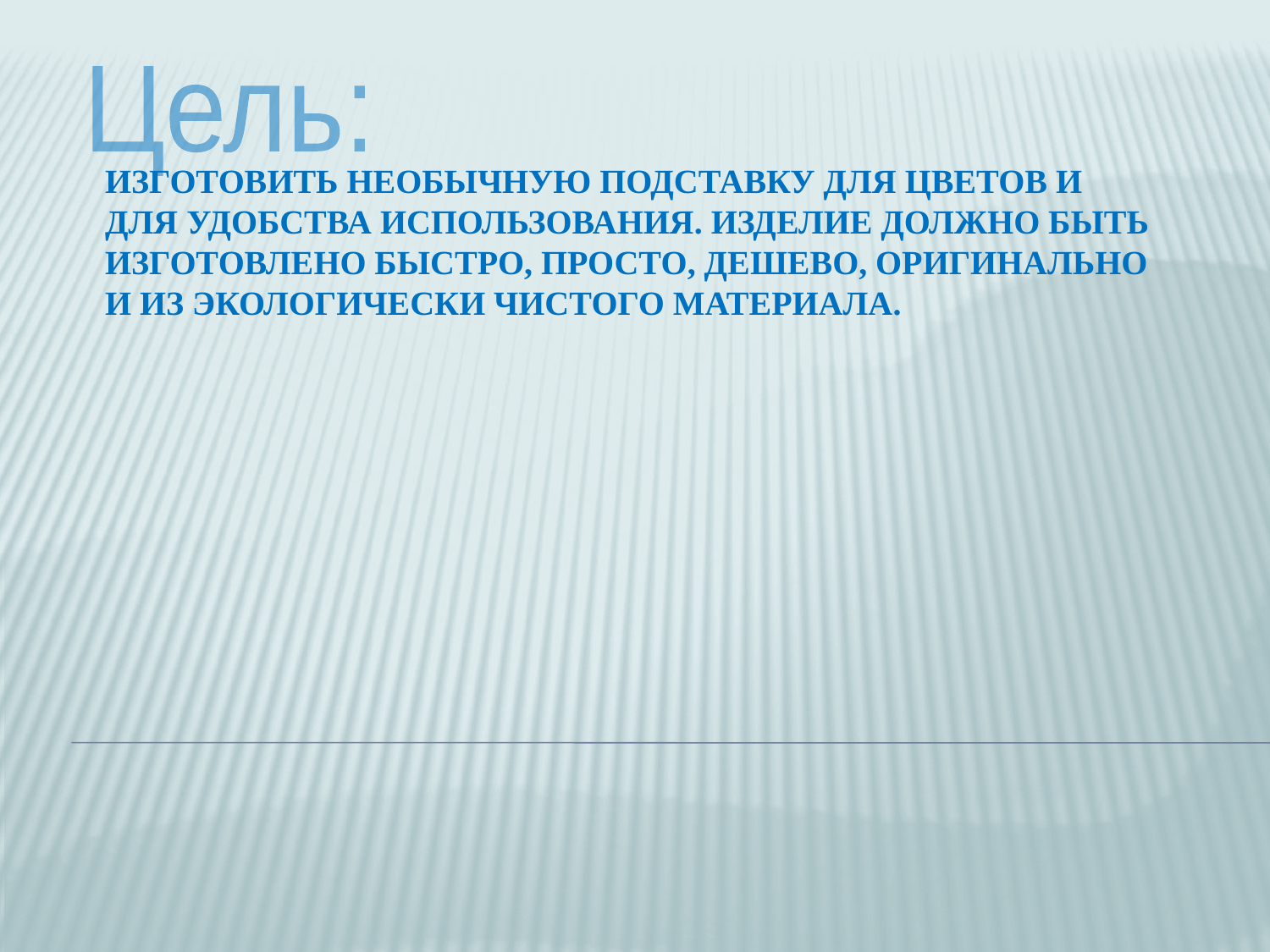

Цель:
# Изготовить необычную подставку для цветов и для удобства использования. Изделие должно быть изготовлено быстро, просто, дешево, оригинально и из экологически чистого материала.